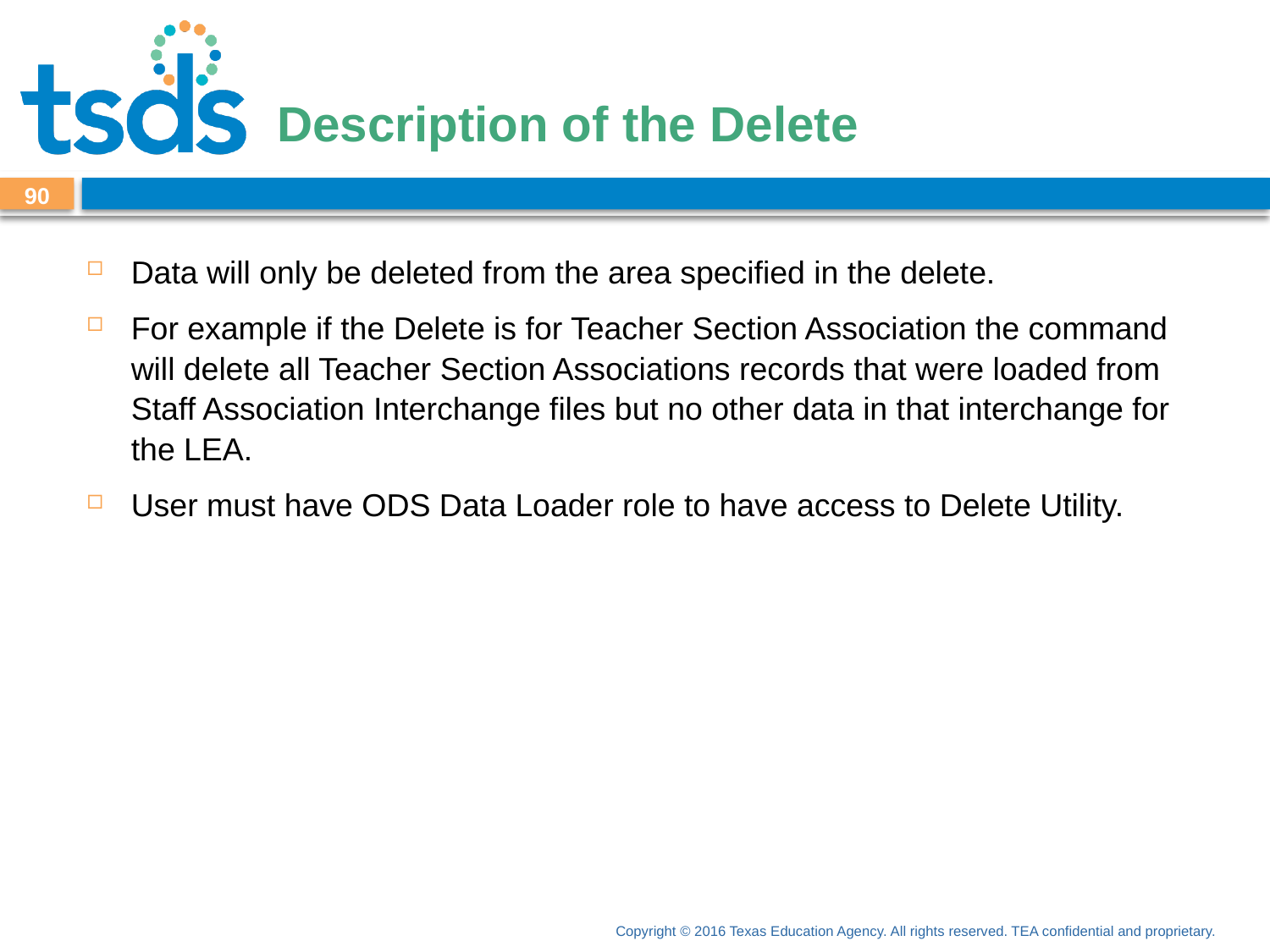

# Description of the Delete
90
Data will only be deleted from the area specified in the delete.
For example if the Delete is for Teacher Section Association the command will delete all Teacher Section Associations records that were loaded from Staff Association Interchange files but no other data in that interchange for the LEA.
User must have ODS Data Loader role to have access to Delete Utility.